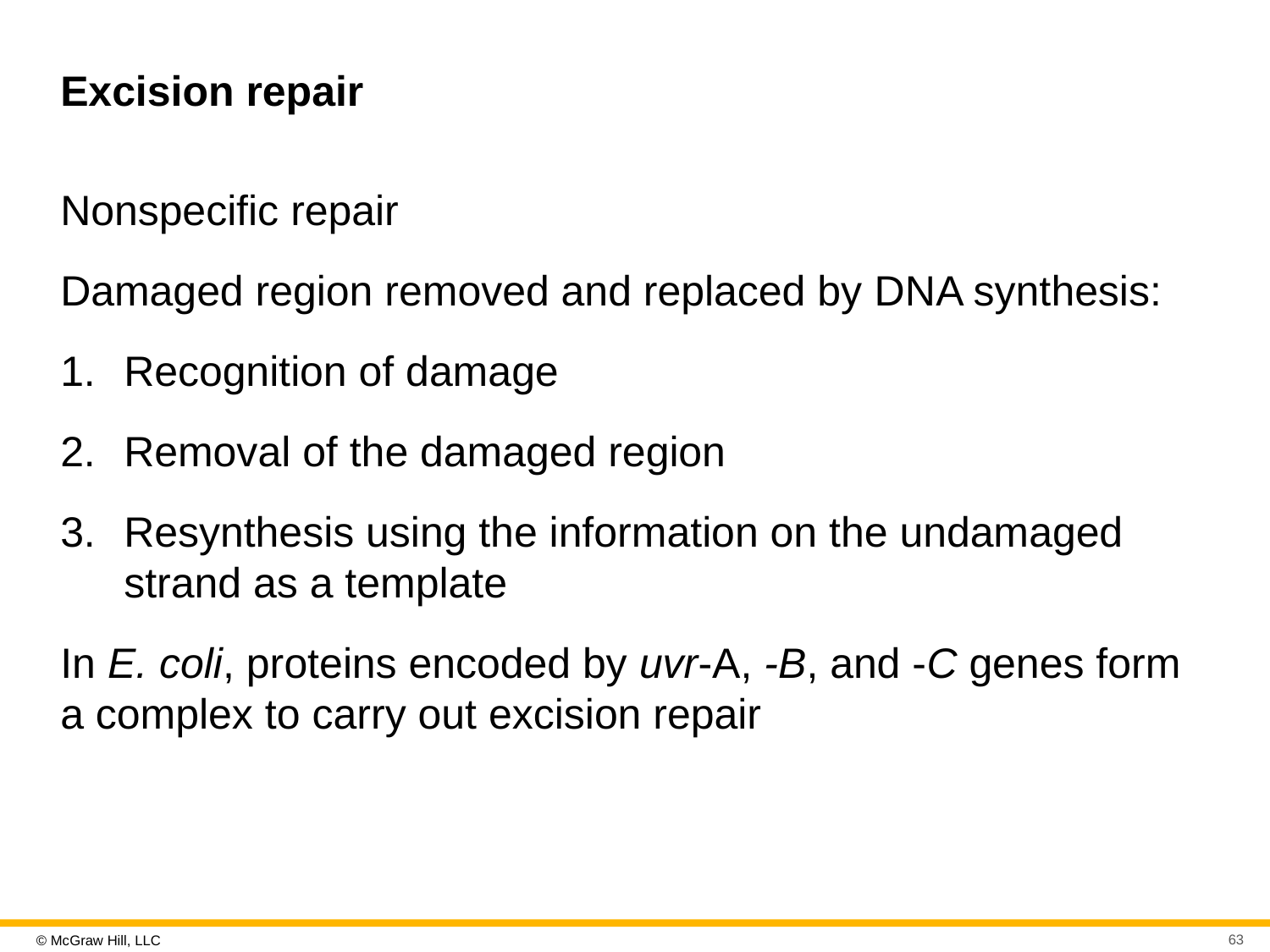

# Excision repair
Nonspecific repair
Damaged region removed and replaced by D N A synthesis:
Recognition of damage
Removal of the damaged region
Resynthesis using the information on the undamaged strand as a template
In E. coli, proteins encoded by uvr-A, -B, and -C genes form a complex to carry out excision repair
63